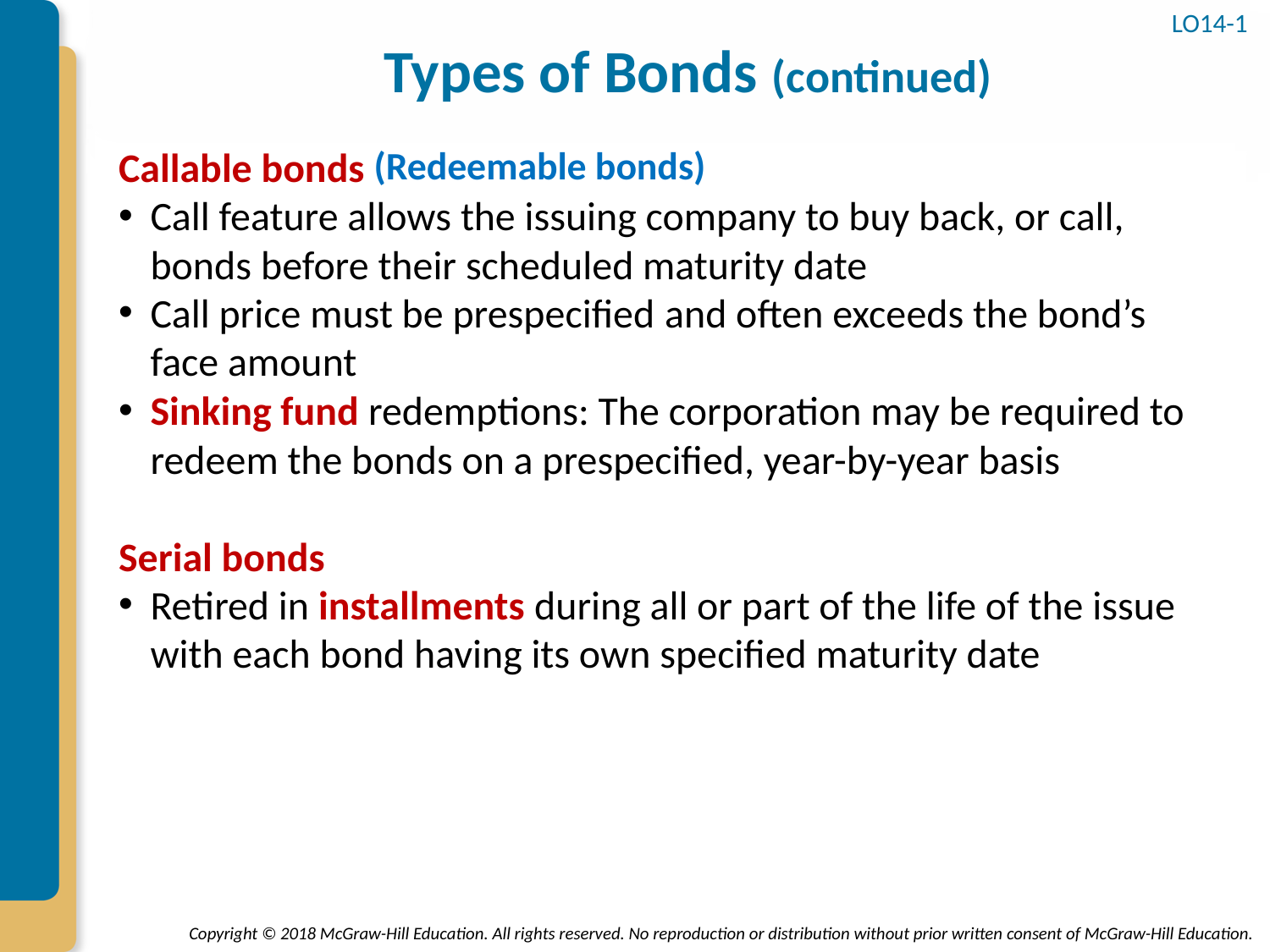

LO14-1
# Types of Bonds (continued)
(Redeemable bonds)
Callable bonds
Call feature allows the issuing company to buy back, or call, bonds before their scheduled maturity date
Call price must be prespecified and often exceeds the bond’s face amount
Sinking fund redemptions: The corporation may be required to redeem the bonds on a prespecified, year-by-year basis

Serial bonds
Retired in installments during all or part of the life of the issue with each bond having its own specified maturity date